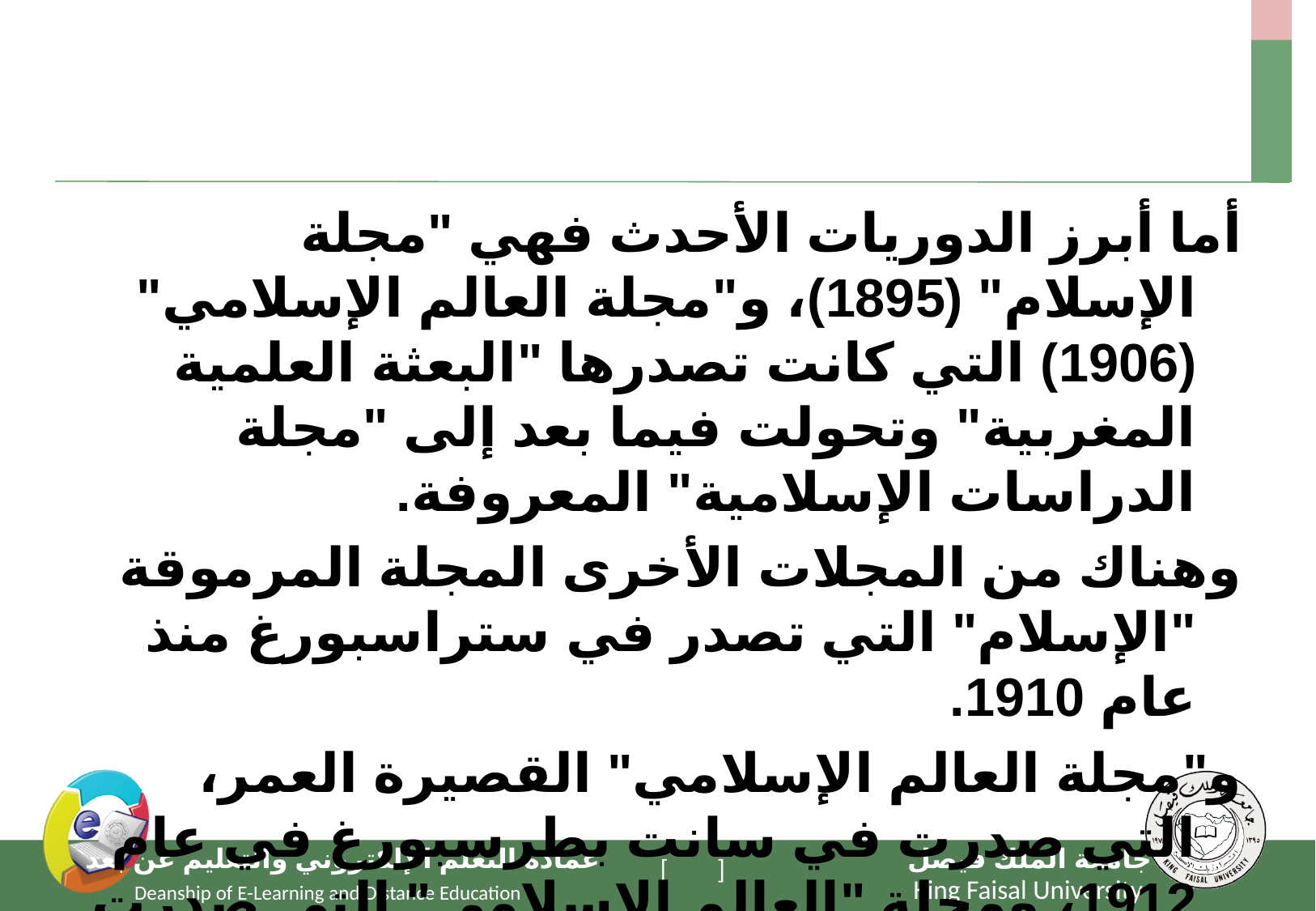

#
أما أبرز الدوريات الأحدث فهي "مجلة الإسلام" (1895)، و"مجلة العالم الإسلامي" (1906) التي كانت تصدرها "البعثة العلمية المغربية" وتحولت فيما بعد إلى "مجلة الدراسات الإسلامية" المعروفة.
وهناك من المجلات الأخرى المجلة المرموقة "الإسلام" التي تصدر في ستراسبورغ منذ عام 1910.
و"مجلة العالم الإسلامي" القصيرة العمر، التي صدرت في سانت بطرسبورغ في عام 1912، ومجلة "العالم الإسلامي" التي صدرت في لندن منذ عام 1911.